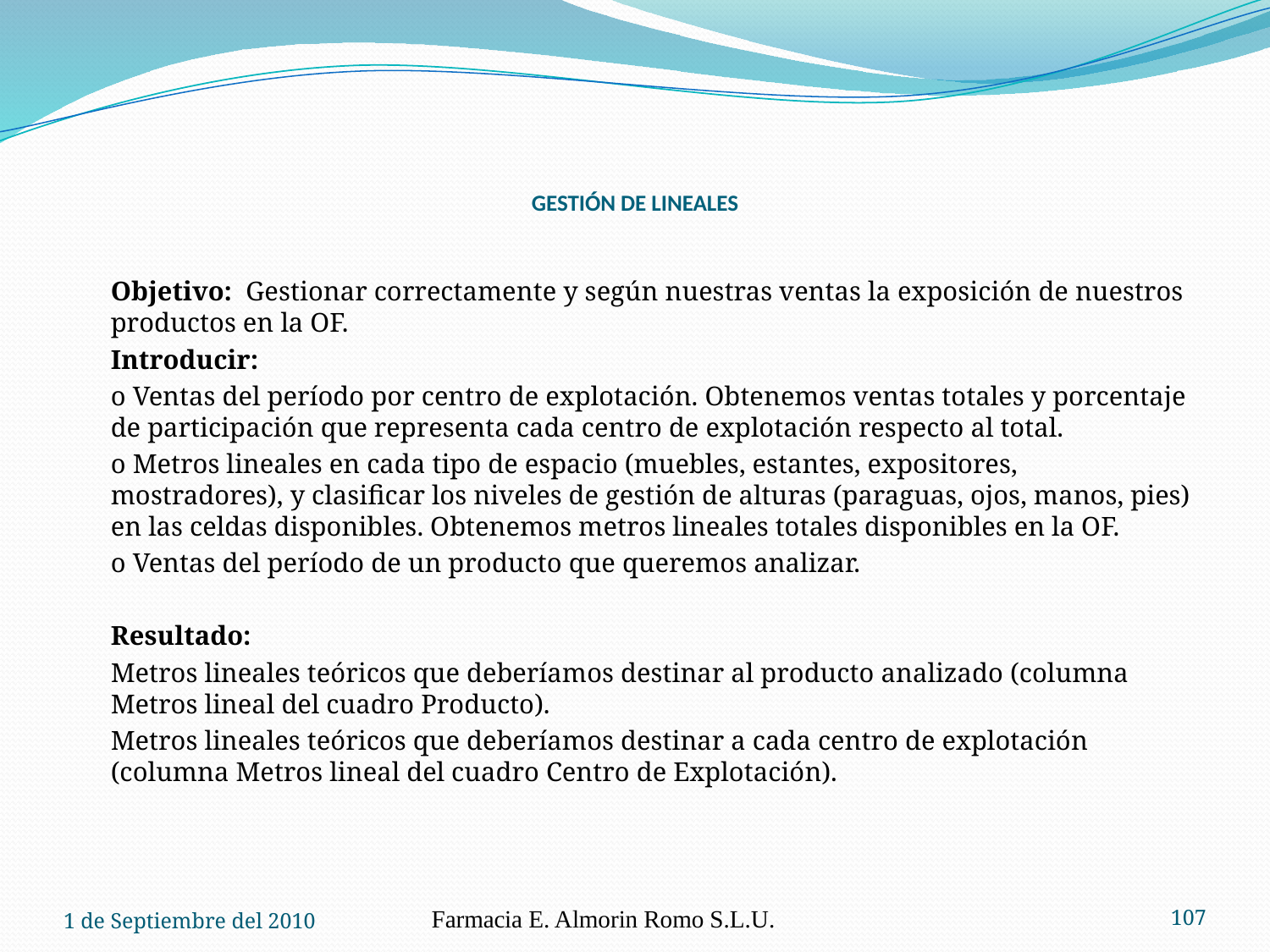

# GESTIÓN DE LINEALES
	Objetivo:  Gestionar correctamente y según nuestras ventas la exposición de nuestros productos en la OF.
	Introducir:
	o Ventas del período por centro de explotación. Obtenemos ventas totales y porcentaje de participación que representa cada centro de explotación respecto al total.
	o Metros lineales en cada tipo de espacio (muebles, estantes, expositores, mostradores), y clasificar los niveles de gestión de alturas (paraguas, ojos, manos, pies) en las celdas disponibles. Obtenemos metros lineales totales disponibles en la OF.
	o Ventas del período de un producto que queremos analizar.

	Resultado:
	Metros lineales teóricos que deberíamos destinar al producto analizado (columna Metros lineal del cuadro Producto).
	Metros lineales teóricos que deberíamos destinar a cada centro de explotación (columna Metros lineal del cuadro Centro de Explotación).

1 de Septiembre del 2010
Farmacia E. Almorin Romo S.L.U.
107